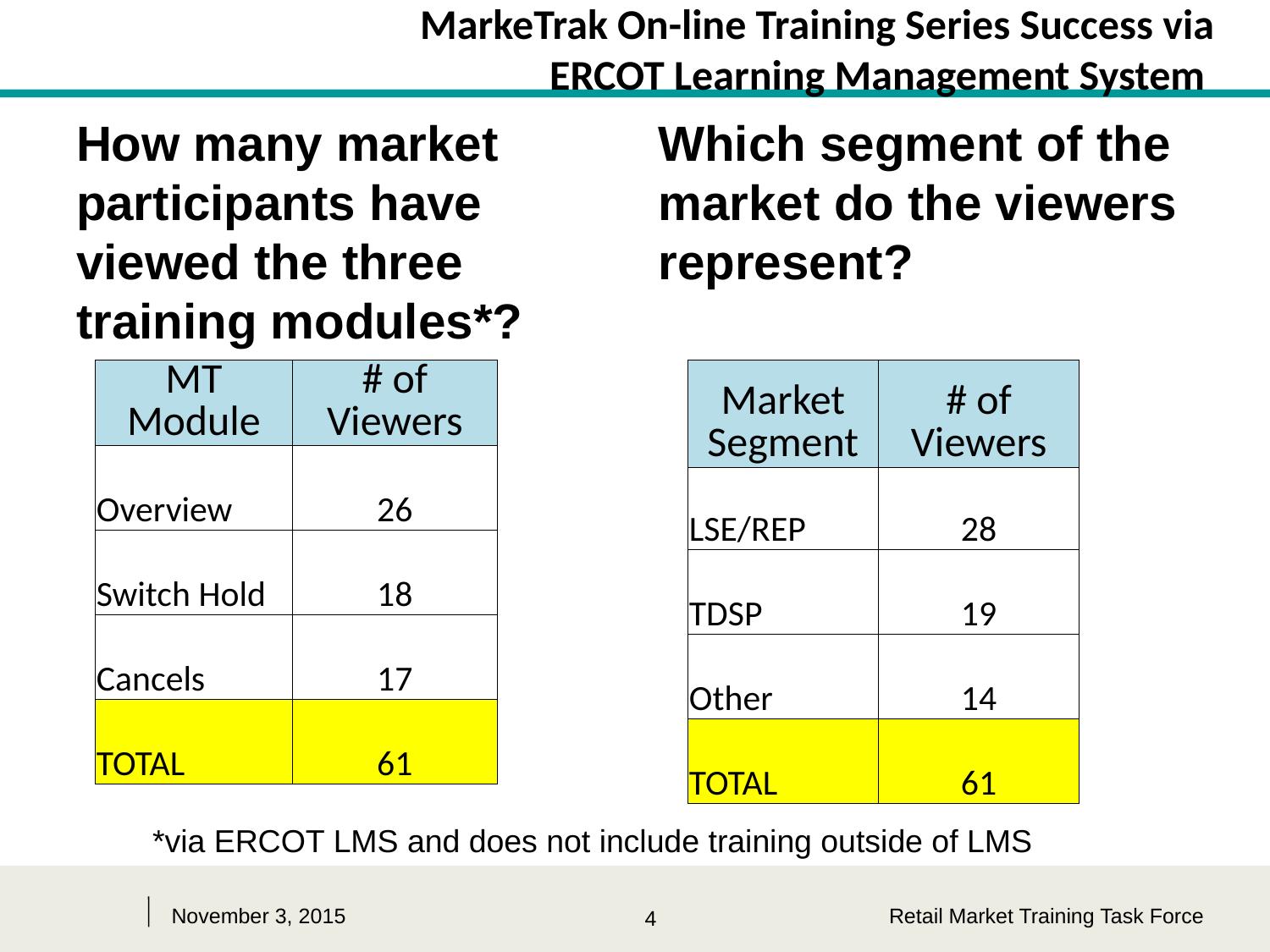

# MarkeTrak On-line Training Series Success via ERCOT Learning Management System
How many market participants have viewed the three training modules*?

Which segment of the market do the viewers represent?

| MT Module | # of Viewers |
| --- | --- |
| Overview | 26 |
| Switch Hold | 18 |
| Cancels | 17 |
| TOTAL | 61 |
| Market Segment | # of Viewers |
| --- | --- |
| LSE/REP | 28 |
| TDSP | 19 |
| Other | 14 |
| TOTAL | 61 |
*via ERCOT LMS and does not include training outside of LMS

November 3, 2015
Retail Market Training Task Force